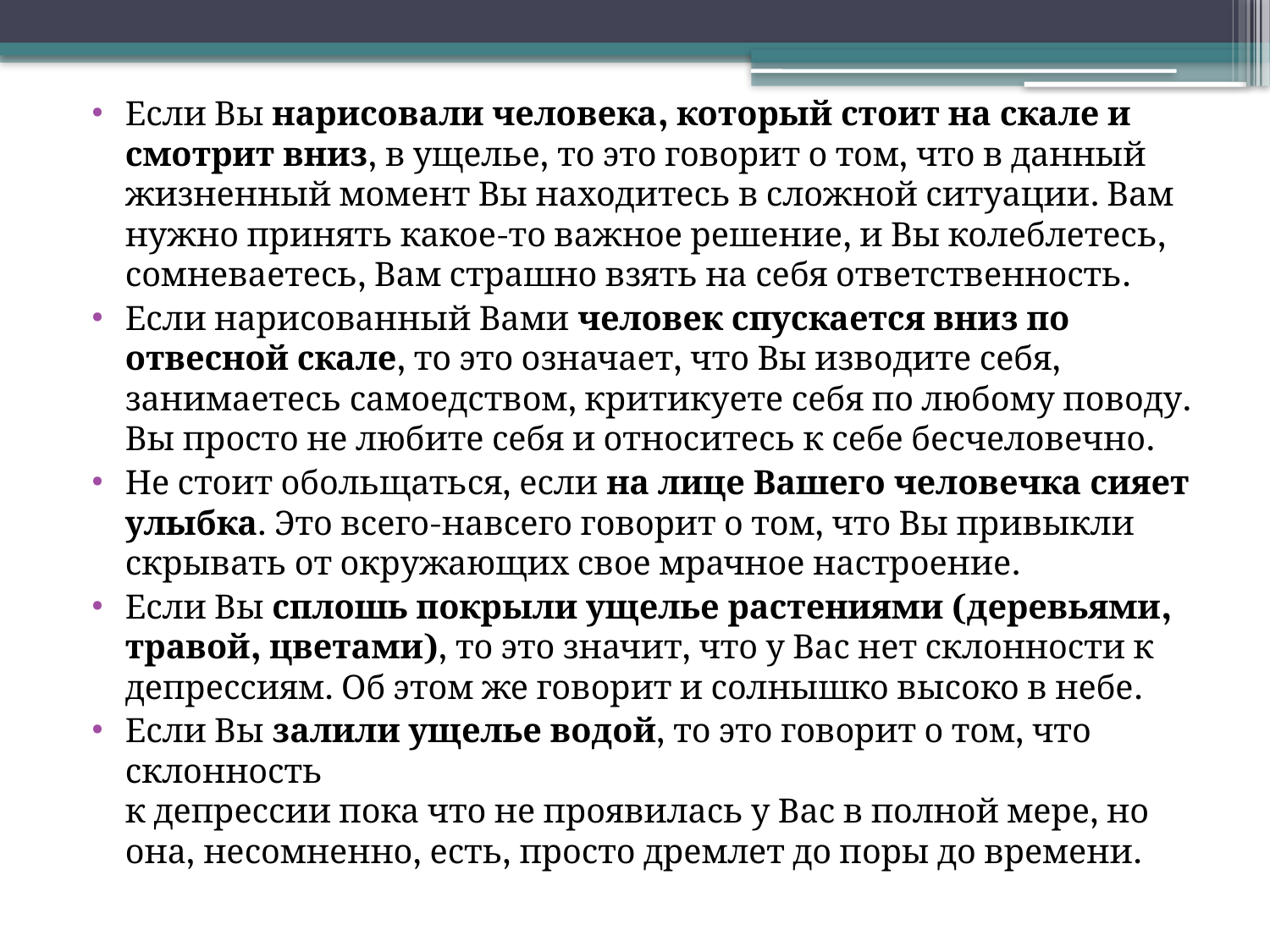

Если Вы нарисовали человека, который стоит на скале и смотрит вниз, в ущелье, то это говорит о том, что в данный жизненный момент Вы находитесь в сложной ситуации. Вам нужно принять какое-то важное решение, и Вы колеблетесь, сомневаетесь, Вам страшно взять на себя ответственность.
Если нарисованный Вами человек спускается вниз по отвесной скале, то это означает, что Вы изводите себя, занимаетесь самоедством, критикуете себя по любому поводу. Вы просто не любите себя и относитесь к себе бесчеловечно.
Не стоит обольщаться, если на лице Вашего человечка сияет улыбка. Это всего-навсего говорит о том, что Вы привыкли скрывать от окружающих свое мрачное настроение.
Если Вы сплошь покрыли ущелье растениями (деревьями, травой, цветами), то это значит, что у Вас нет склонности к депрессиям. Об этом же говорит и солнышко высоко в небе.
Если Вы залили ущелье водой, то это говорит о том, что склонность
к депрессии пока что не проявилась у Вас в полной мере, но она, несомненно, есть, просто дремлет до поры до времени.

#